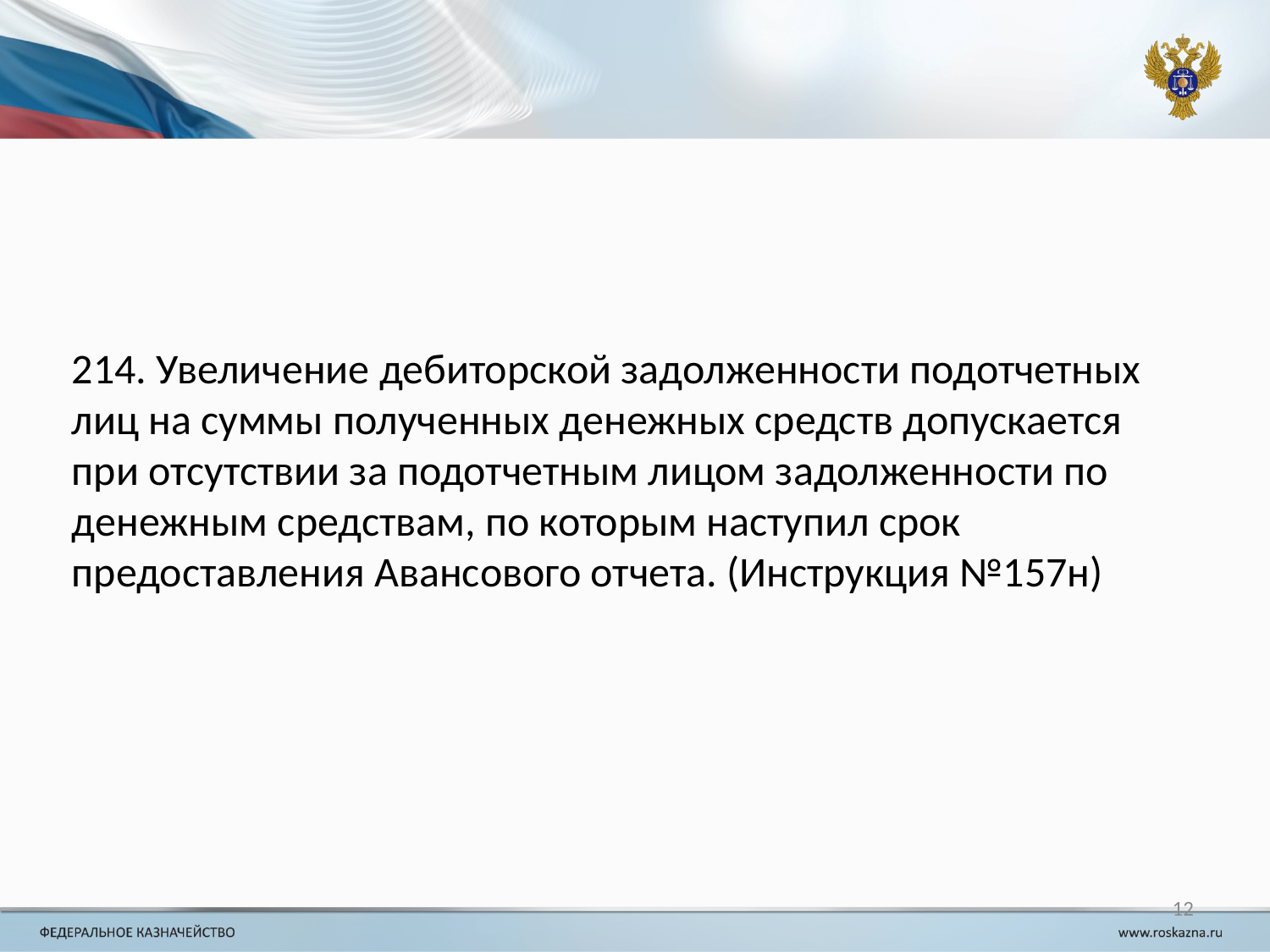

214. Увеличение дебиторской задолженности подотчетных лиц на суммы полученных денежных средств допускается при отсутствии за подотчетным лицом задолженности по денежным средствам, по которым наступил срок предоставления Авансового отчета. (Инструкция №157н)
12